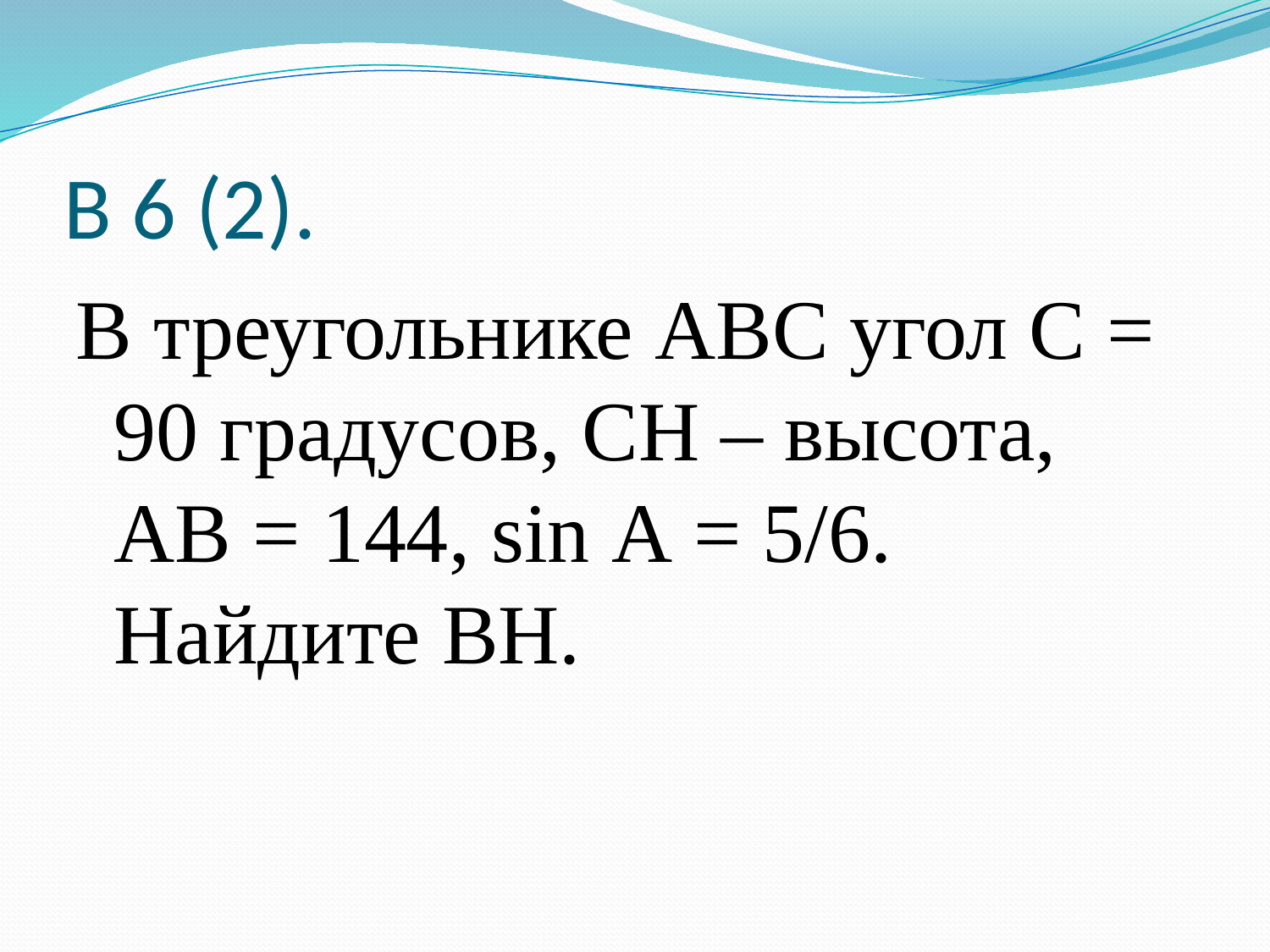

# В 6 (2).
В треугольнике АВС угол С = 90 градусов, СН – высота, АВ = 144, sin А = 5/6. Найдите ВН.